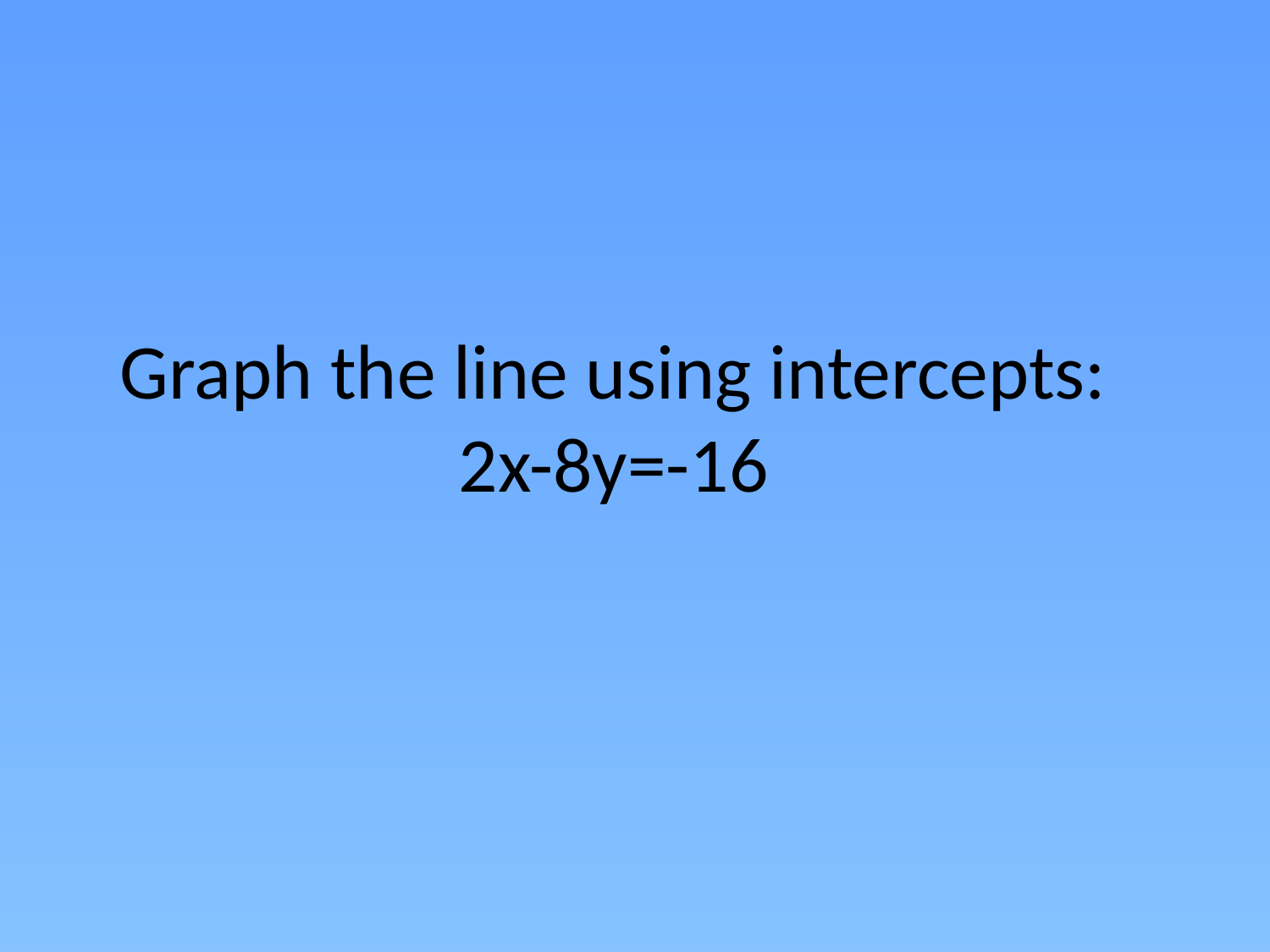

# Graph the line using intercepts: 2x-8y=-16